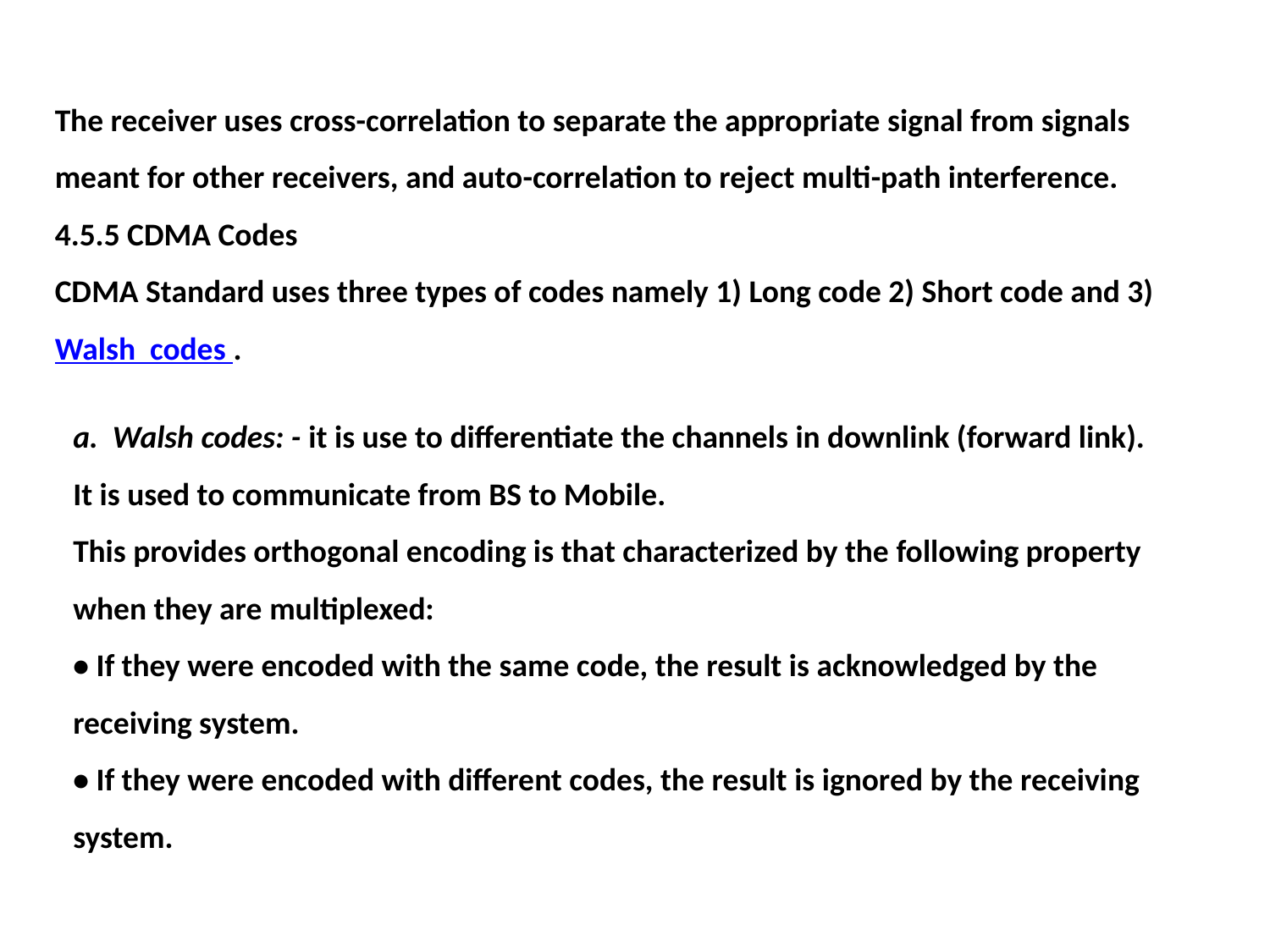

The receiver uses cross-correlation to separate the appropriate signal from signals meant for other receivers, and auto-correlation to reject multi-path interference.
4.5.5 CDMA Codes
CDMA Standard uses three types of codes namely 1) Long code 2) Short code and 3) Walsh  codes .
a.  Walsh codes: - it is use to differentiate the channels in downlink (forward link). It is used to communicate from BS to Mobile.
This provides orthogonal encoding is that characterized by the following property when they are multiplexed:
• If they were encoded with the same code, the result is acknowledged by the receiving system.
• If they were encoded with different codes, the result is ignored by the receiving system.